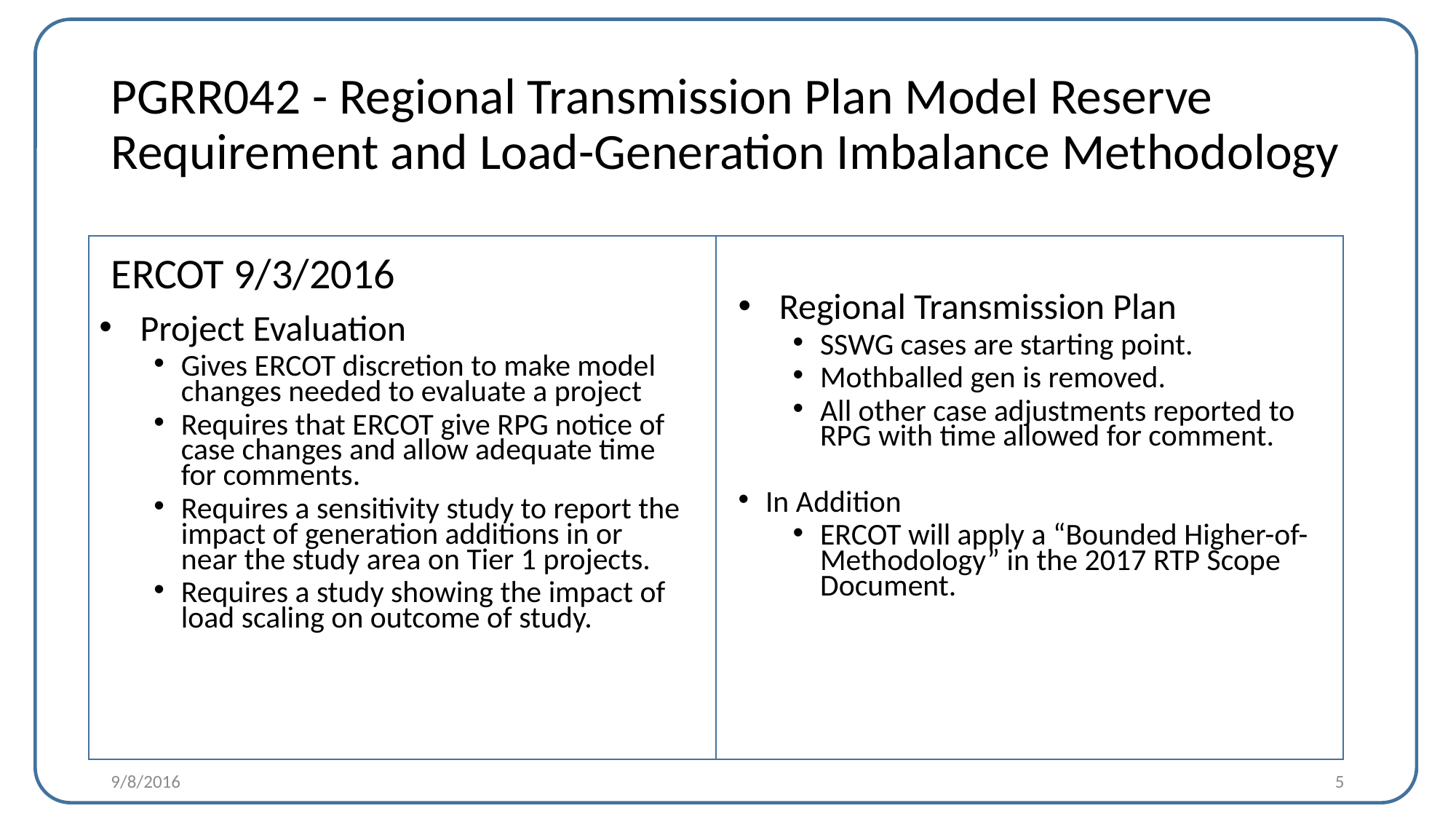

# PGRR042 - Regional Transmission Plan Model Reserve Requirement and Load-Generation Imbalance Methodology

ERCOT 9/3/2016
Regional Transmission Plan
SSWG cases are starting point.
Mothballed gen is removed.
All other case adjustments reported to RPG with time allowed for comment.

In Addition
ERCOT will apply a “Bounded Higher-of-Methodology” in the 2017 RTP Scope Document.
Project Evaluation
Gives ERCOT discretion to make model changes needed to evaluate a project
Requires that ERCOT give RPG notice of case changes and allow adequate time for comments.
Requires a sensitivity study to report the impact of generation additions in or near the study area on Tier 1 projects.
Requires a study showing the impact of load scaling on outcome of study.

9/8/2016
5